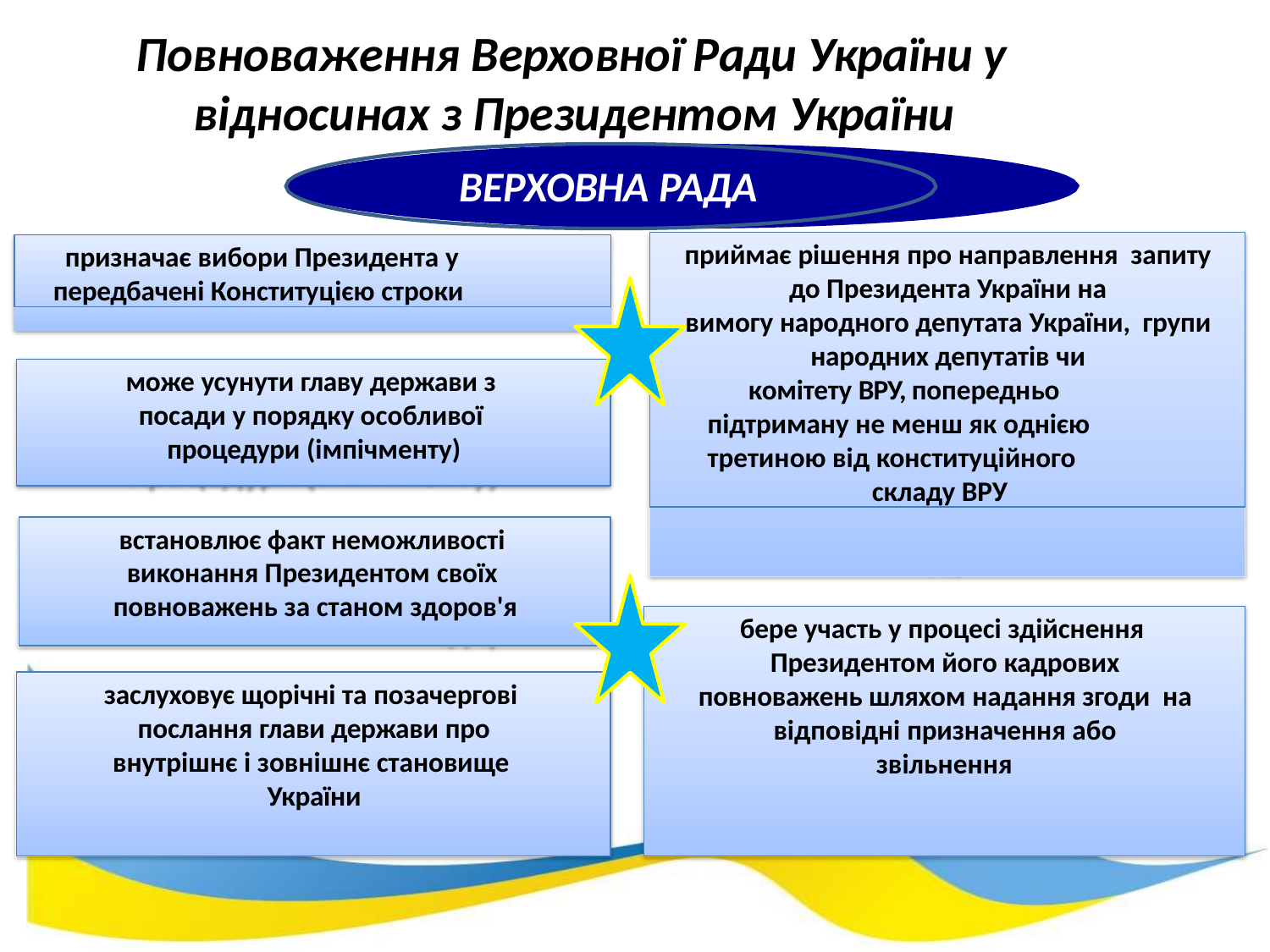

# Повноваження Верховної Ради України у  відносинах з Президентом України

ВЕРХОВНА РАДА

приймає рішення про направлення  запиту до Президента України на
вимогу народного депутата України,  групи народних депутатів чи
комітету ВРУ, попередньо  підтриману не менш як однією  третиною від конституційного
складу ВРУ
призначає вибори Президента у  передбачені Конституцією строки

може усунути главу держави з  посади у порядку особливої  процедури (імпічменту)

встановлює факт неможливості  виконання Президентом своїх  повноважень за станом здоров'я

бере участь у процесі здійснення  Президентом його кадрових
повноважень шляхом надання згоди  на відповідні призначення або
звільнення

заслуховує щорічні та позачергові  послання глави держави про
внутрішнє і зовнішнє становище  України
24